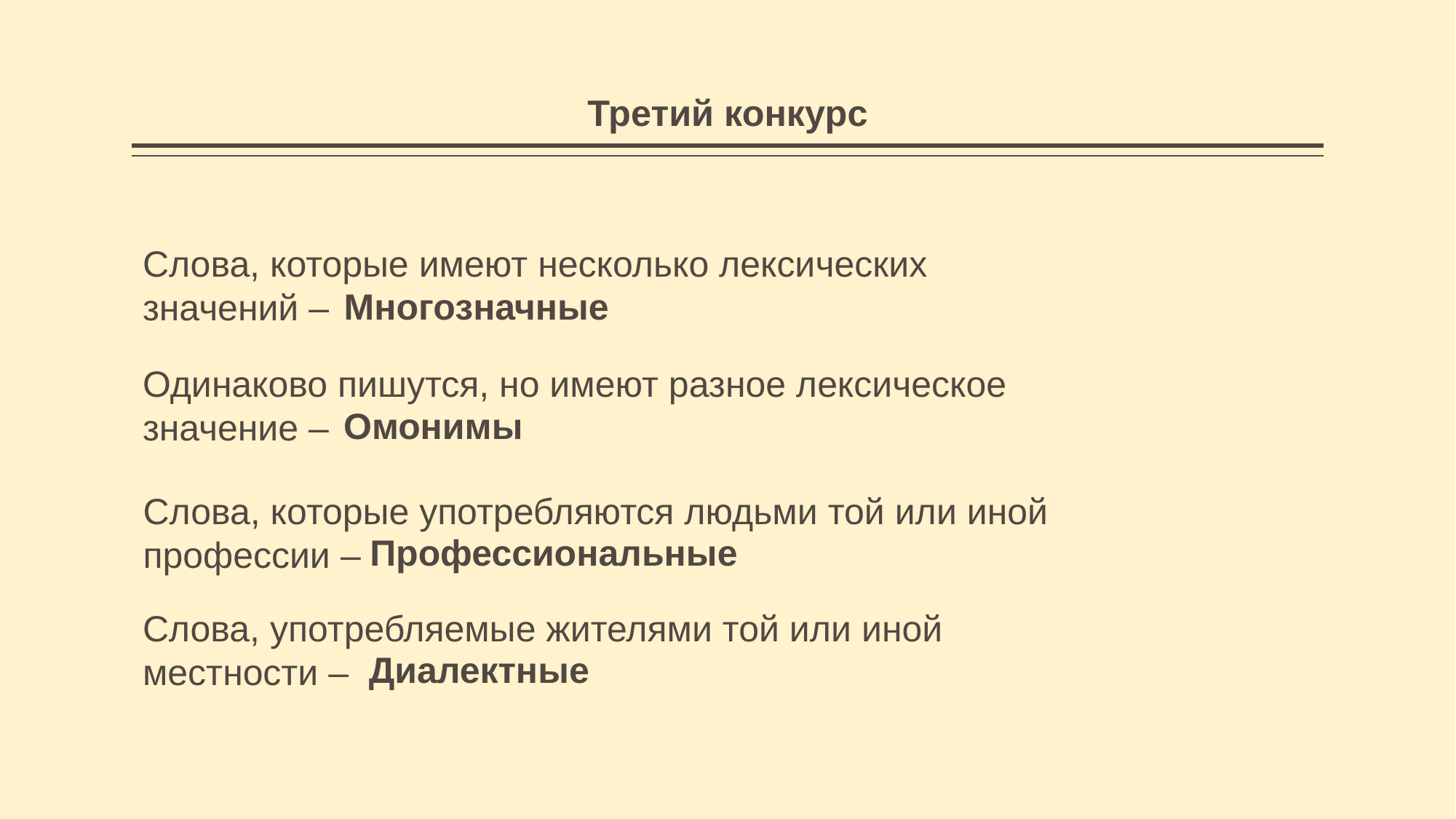

# Третий конкурс
Слова, которые имеют несколько лексических
значений –
Многозначные
Одинаково пишутся, но имеют разное лексическое
значение –
Омонимы
Слова, которые употребляются людьми той или иной профессии –
Профессиональные
Слова, употребляемые жителями той или иной
местности –
Диалектные